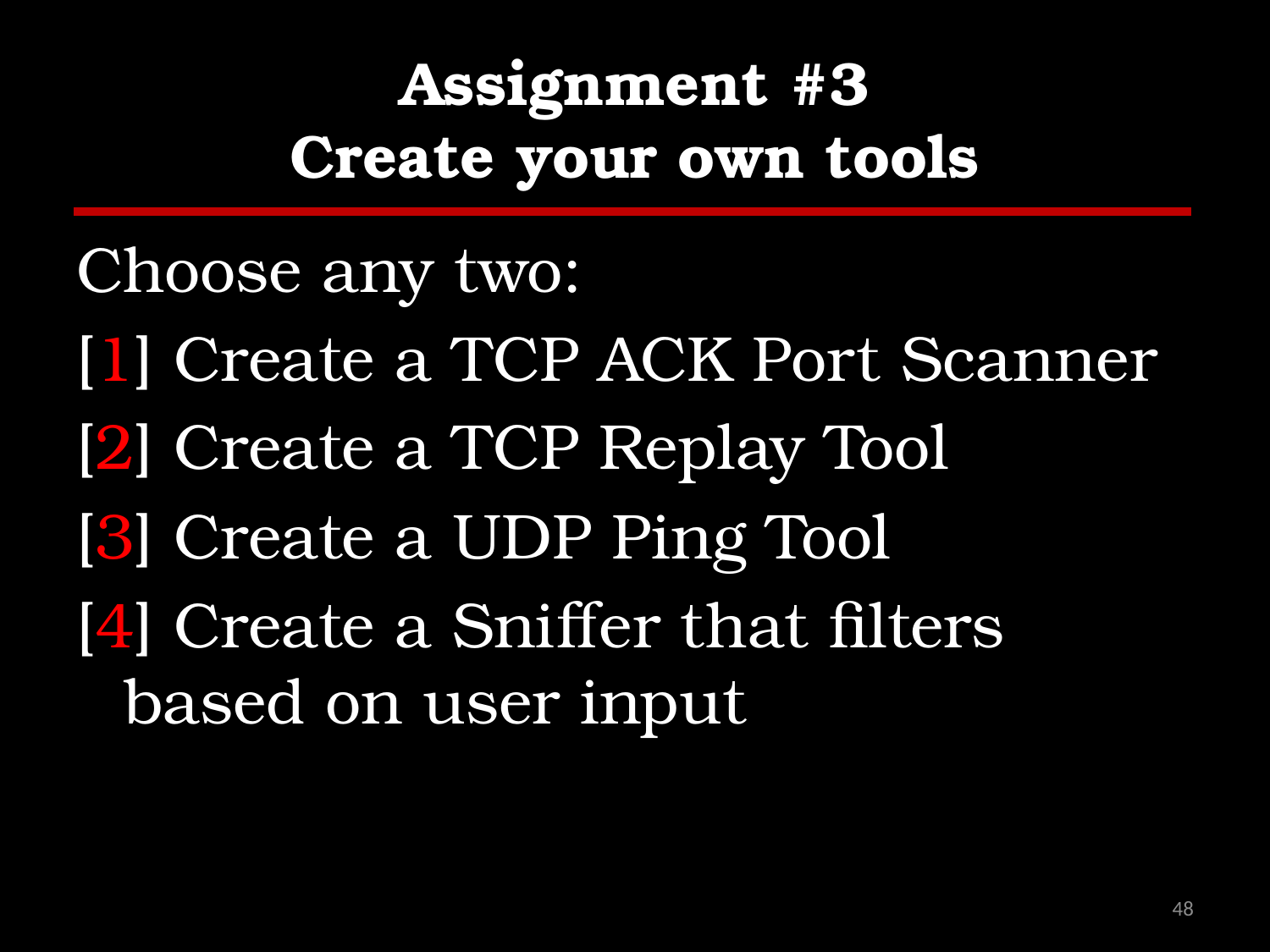

# Assignment #3 Create your own tools
Choose any two:
[1] Create a TCP ACK Port Scanner
[2] Create a TCP Replay Tool
[3] Create a UDP Ping Tool
[4] Create a Sniffer that filters 	based on user input
48